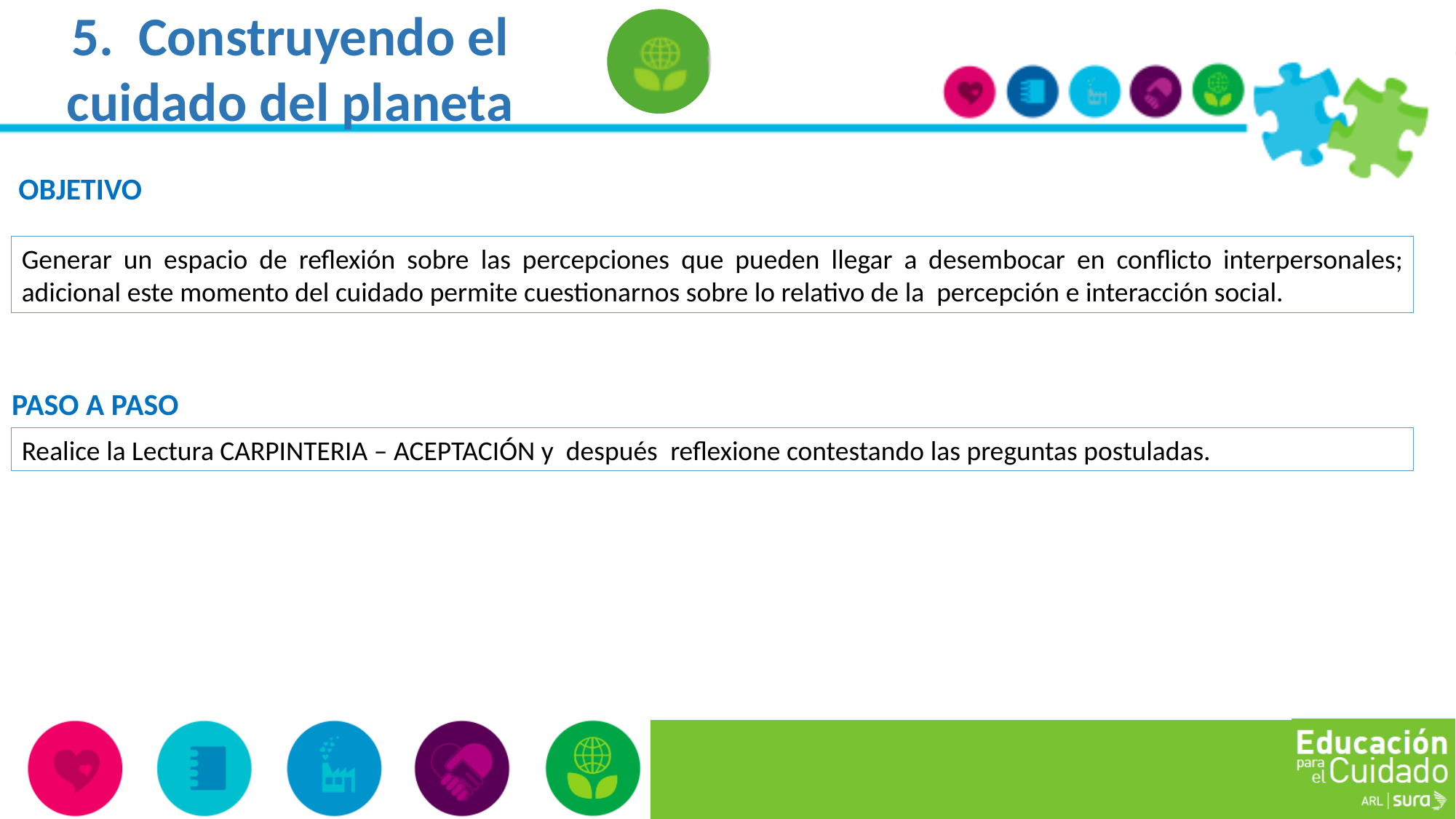

5.  Construyendo el cuidado del planeta

OBJETIVO
Generar un espacio de reflexión sobre las percepciones que pueden llegar a desembocar en conflicto interpersonales; adicional este momento del cuidado permite cuestionarnos sobre lo relativo de la  percepción e interacción social.
PASO A PASO
Realice la Lectura CARPINTERIA – ACEPTACIÓN y  después  reflexione contestando las preguntas postuladas.